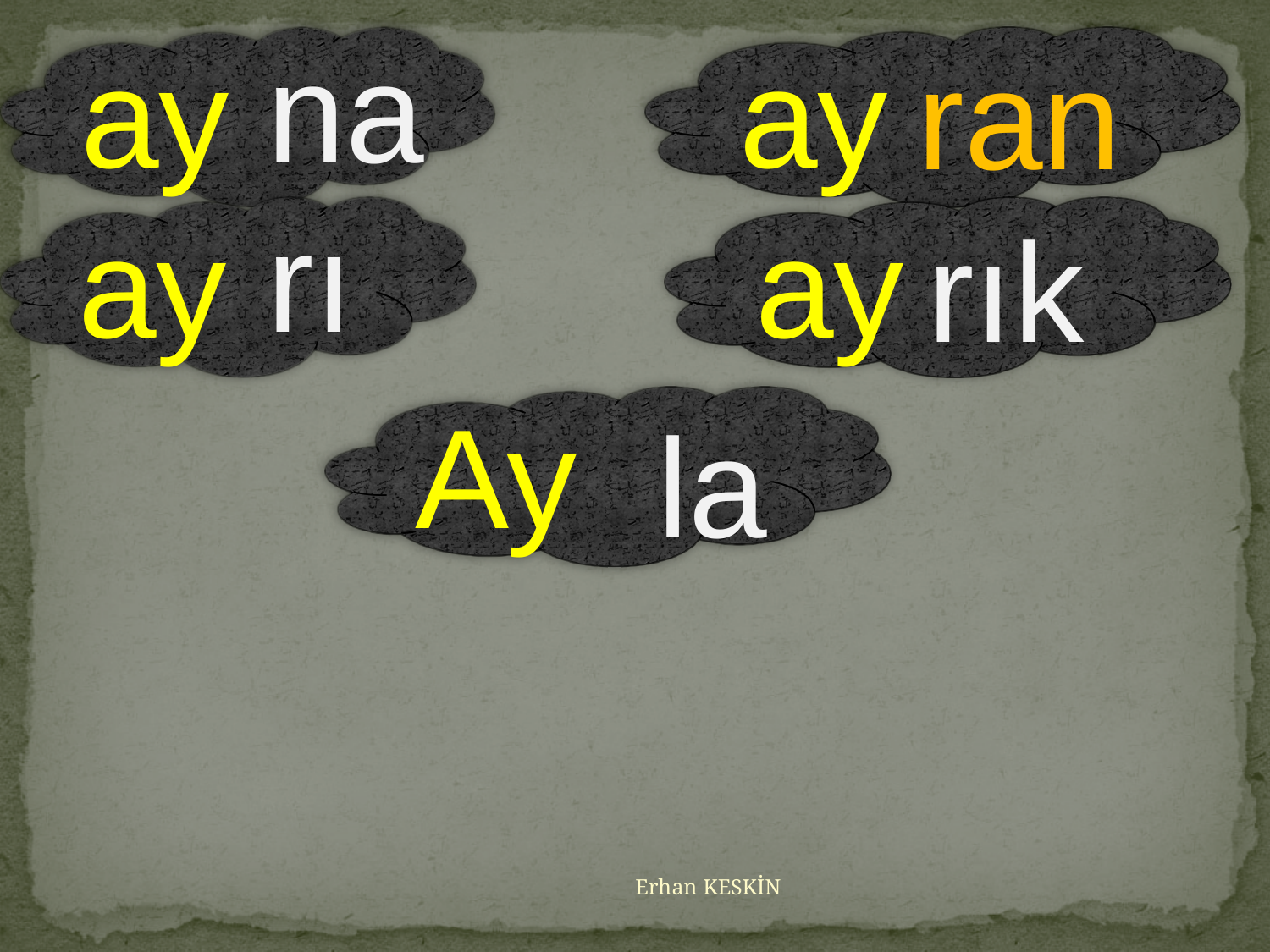

ay
na
ay
ran
ay
rı
ay
rık
Ay
la
Erhan KESKİN